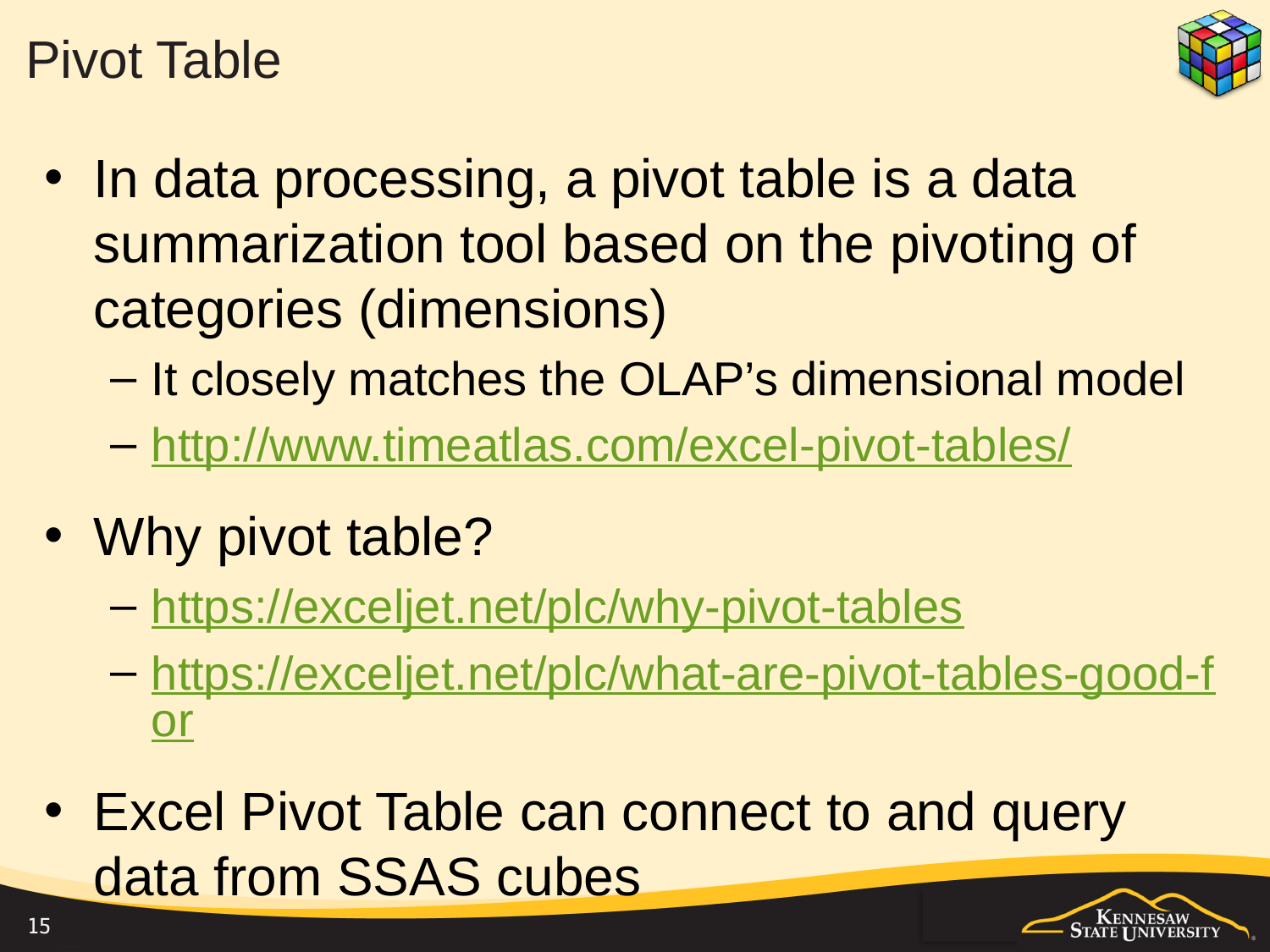

# Pivot Table
In data processing, a pivot table is a data summarization tool based on the pivoting of categories (dimensions)
It closely matches the OLAP’s dimensional model
http://www.timeatlas.com/excel-pivot-tables/
Why pivot table?
https://exceljet.net/plc/why-pivot-tables
https://exceljet.net/plc/what-are-pivot-tables-good-for
Excel Pivot Table can connect to and query data from SSAS cubes
15